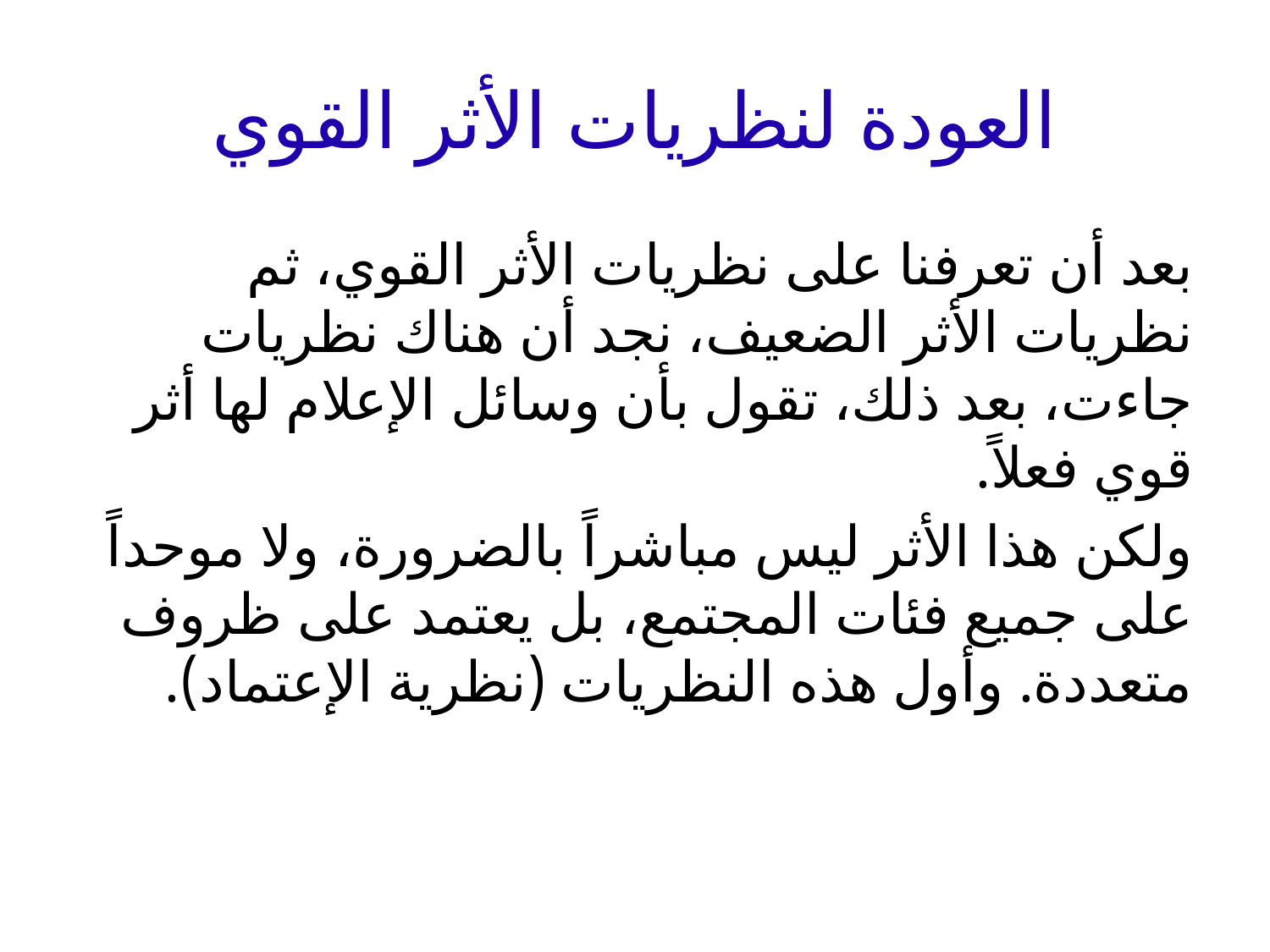

# العودة لنظريات الأثر القوي
بعد أن تعرفنا على نظريات الأثر القوي، ثم نظريات الأثر الضعيف، نجد أن هناك نظريات جاءت، بعد ذلك، تقول بأن وسائل الإعلام لها أثر قوي فعلاً.
ولكن هذا الأثر ليس مباشراً بالضرورة، ولا موحداً على جميع فئات المجتمع، بل يعتمد على ظروف متعددة. وأول هذه النظريات (نظرية الإعتماد).